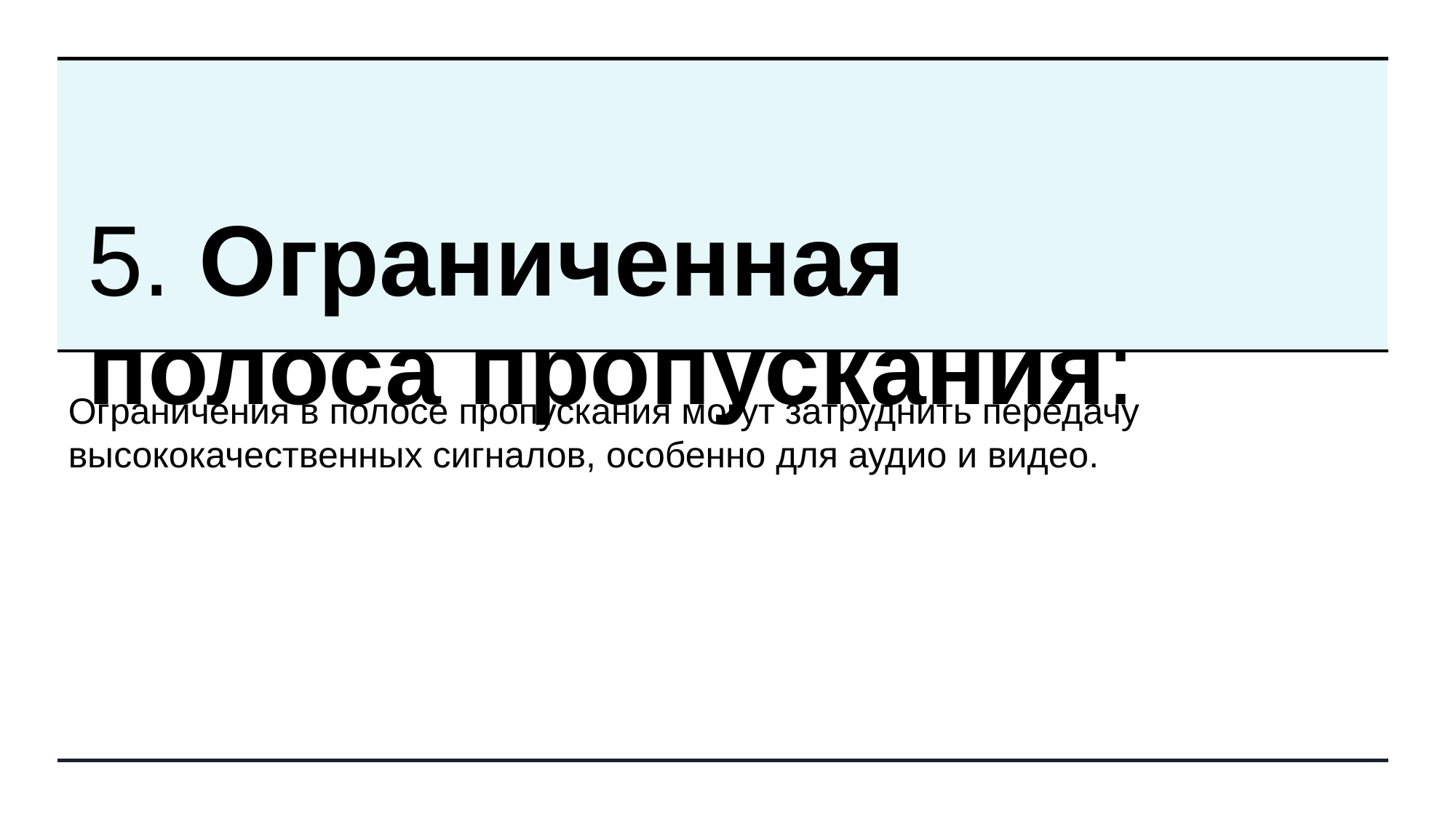

# 5. Ограниченная полоса пропускания:

Ограничения в полосе пропускания могут затруднить передачу высококачественных сигналов, особенно для аудио и видео.